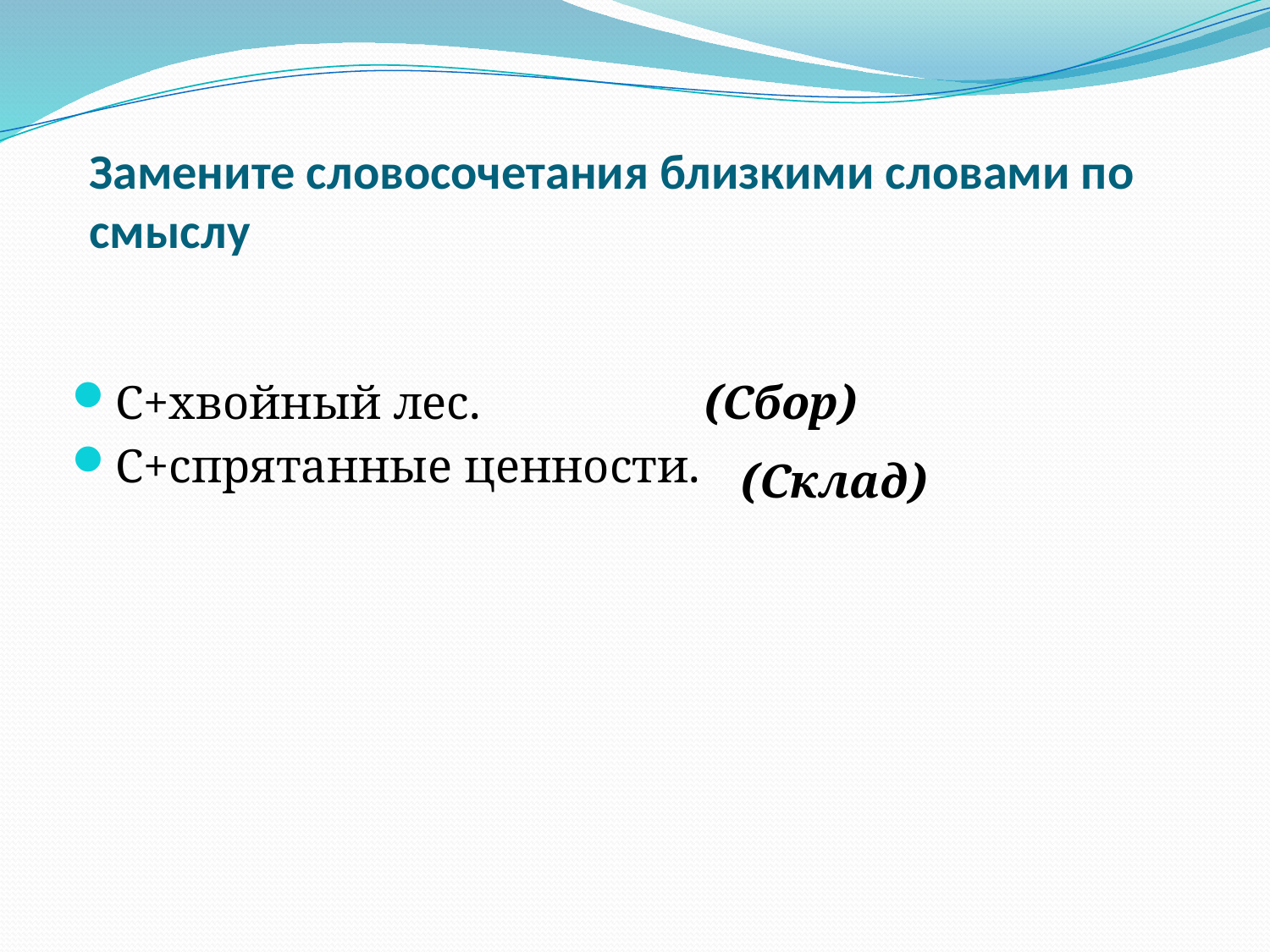

# Замените словосочетания близкими словами по смыслу
С+хвойный лес.
С+спрятанные ценности.

(Сбор)
(Склад)